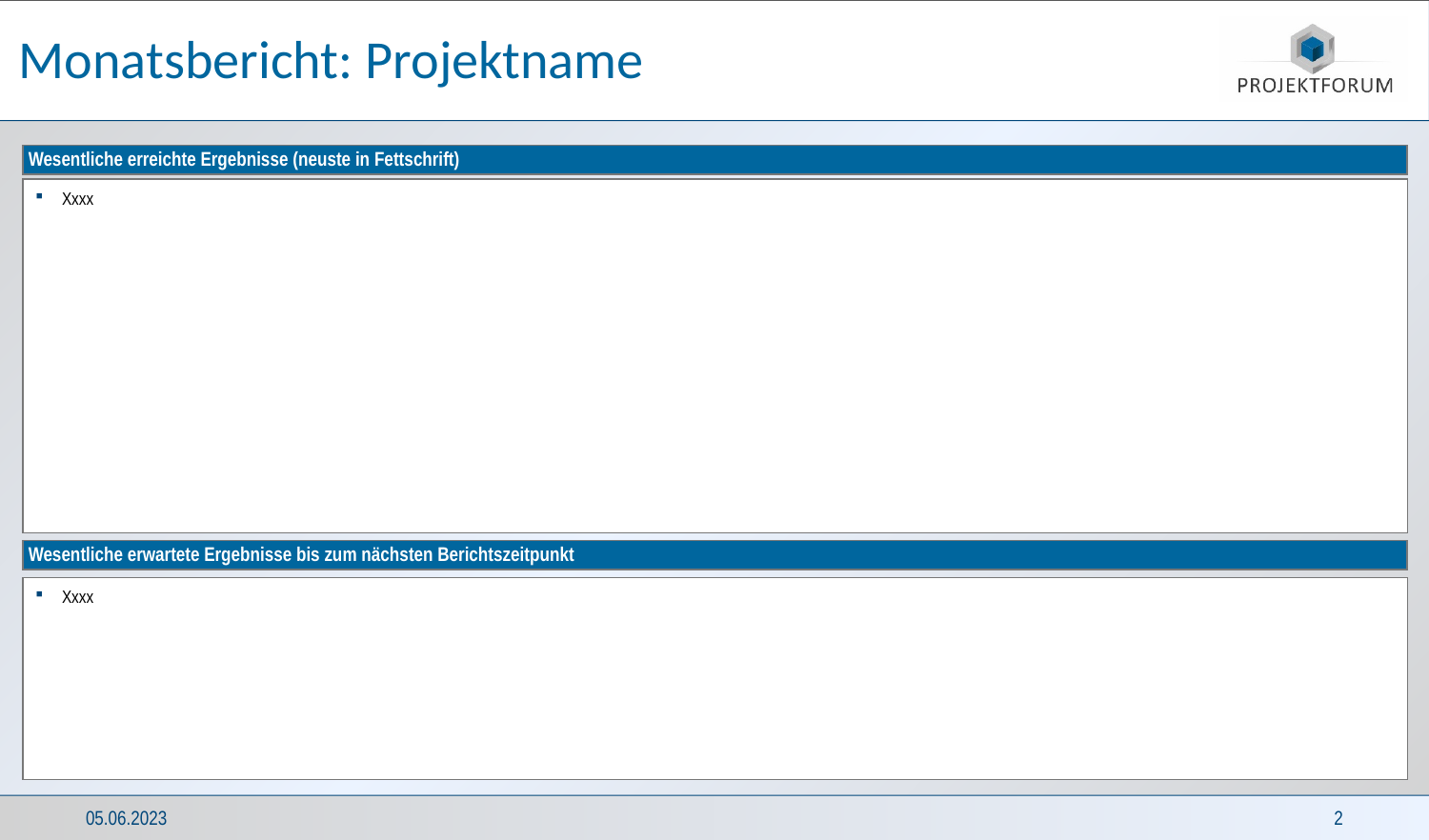

# Monatsbericht: Projektname
Wesentliche erreichte Ergebnisse (neuste in Fettschrift)
Xxxx
Wesentliche erwartete Ergebnisse bis zum nächsten Berichtszeitpunkt
Xxxx
05.06.2023
2